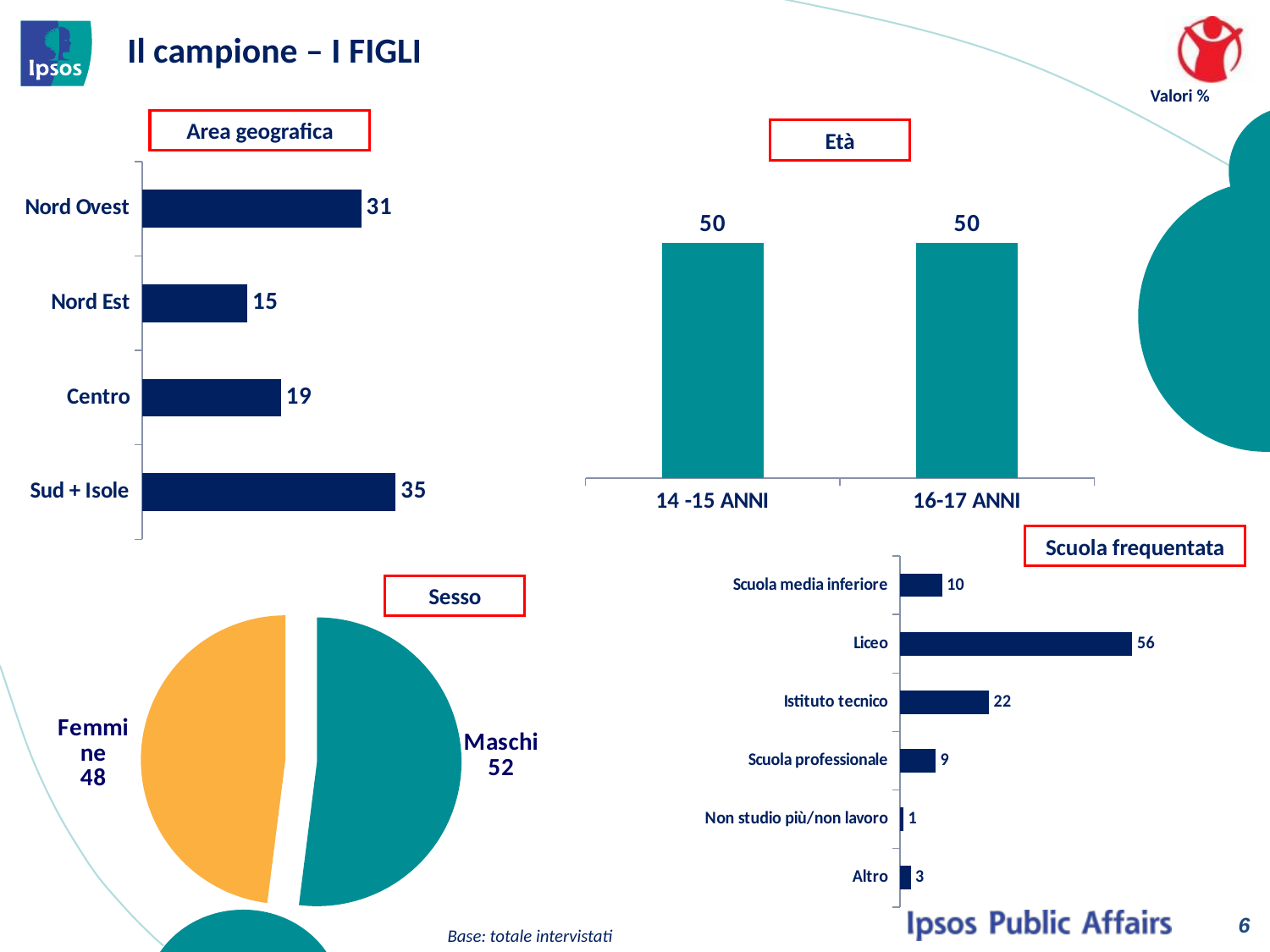

Il campione – I FIGLI
Valori %
Area geografica
Età

### Chart

| Category | Area |
|---|---|
| Sud + Isole | 35.4 |
| Centro | 19.4 |
| Nord Est | 14.7 |
| Nord Ovest | 30.6 |

### Chart

| Category | Età |
|---|---|
| 14 -15 ANNI | 50.1 |
| 16-17 ANNI | 50.1 |
Scuola frequentata

### Chart

| Category | totale |
|---|---|
| Scuola media inferiore | 10.200000000000001 |
| Liceo | 56.2 |
| Istituto tecnico | 21.5 |
| Scuola professionale | 8.6 |
| Non studio più/non lavoro | 0.8 |
| Altro | 2.6 |
Sesso

### Chart

| Category | Colonna1 |
|---|---|
| Maschi | 52.0 |
| Femmine | 48.0 |
6
Base: totale intervistati